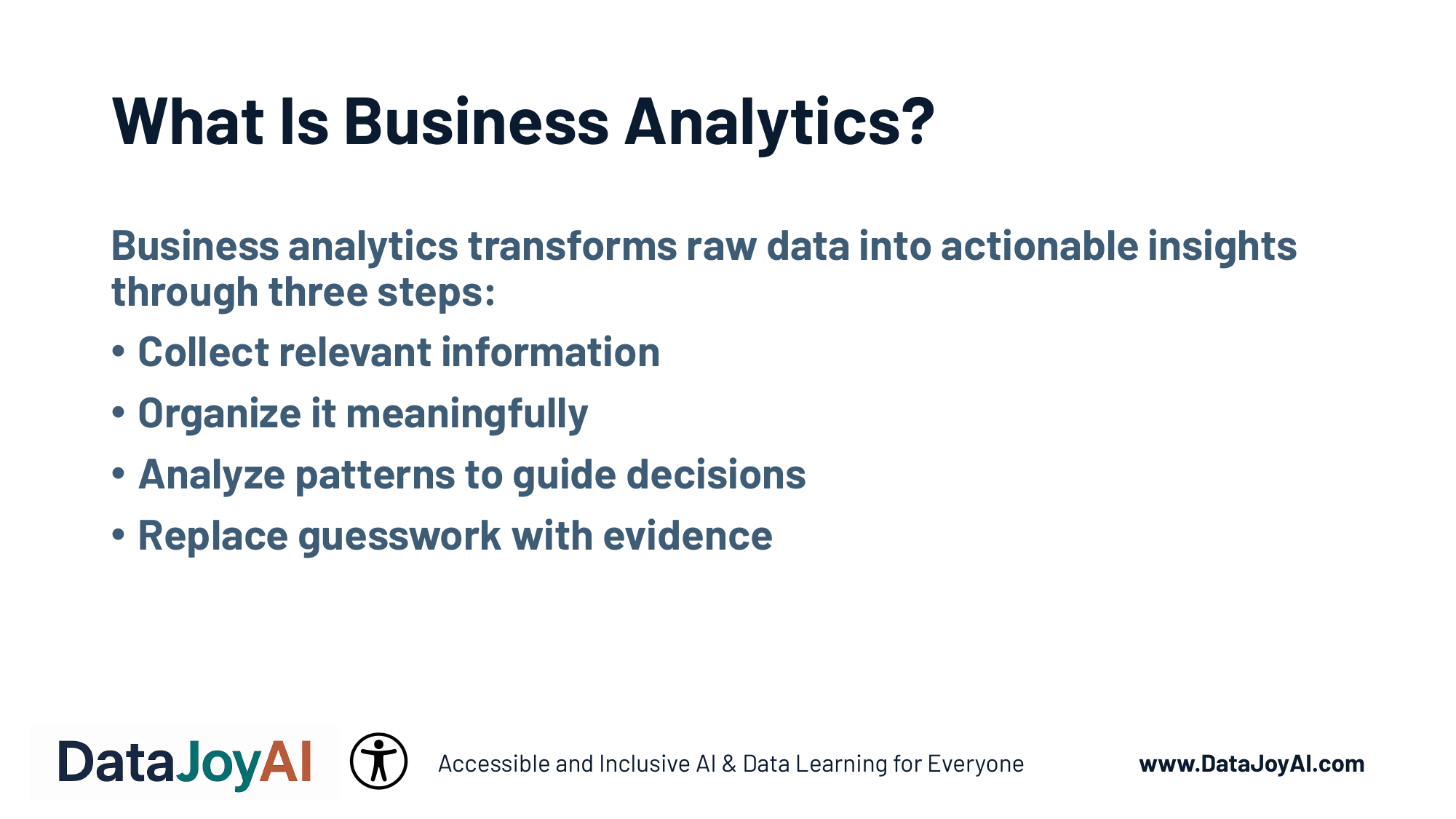

# What Is Business Analytics?
Business analytics transforms raw data into actionable insights through three steps:
Collect relevant information
Organize it meaningfully
Analyze patterns to guide decisions
Replace guesswork with evidence